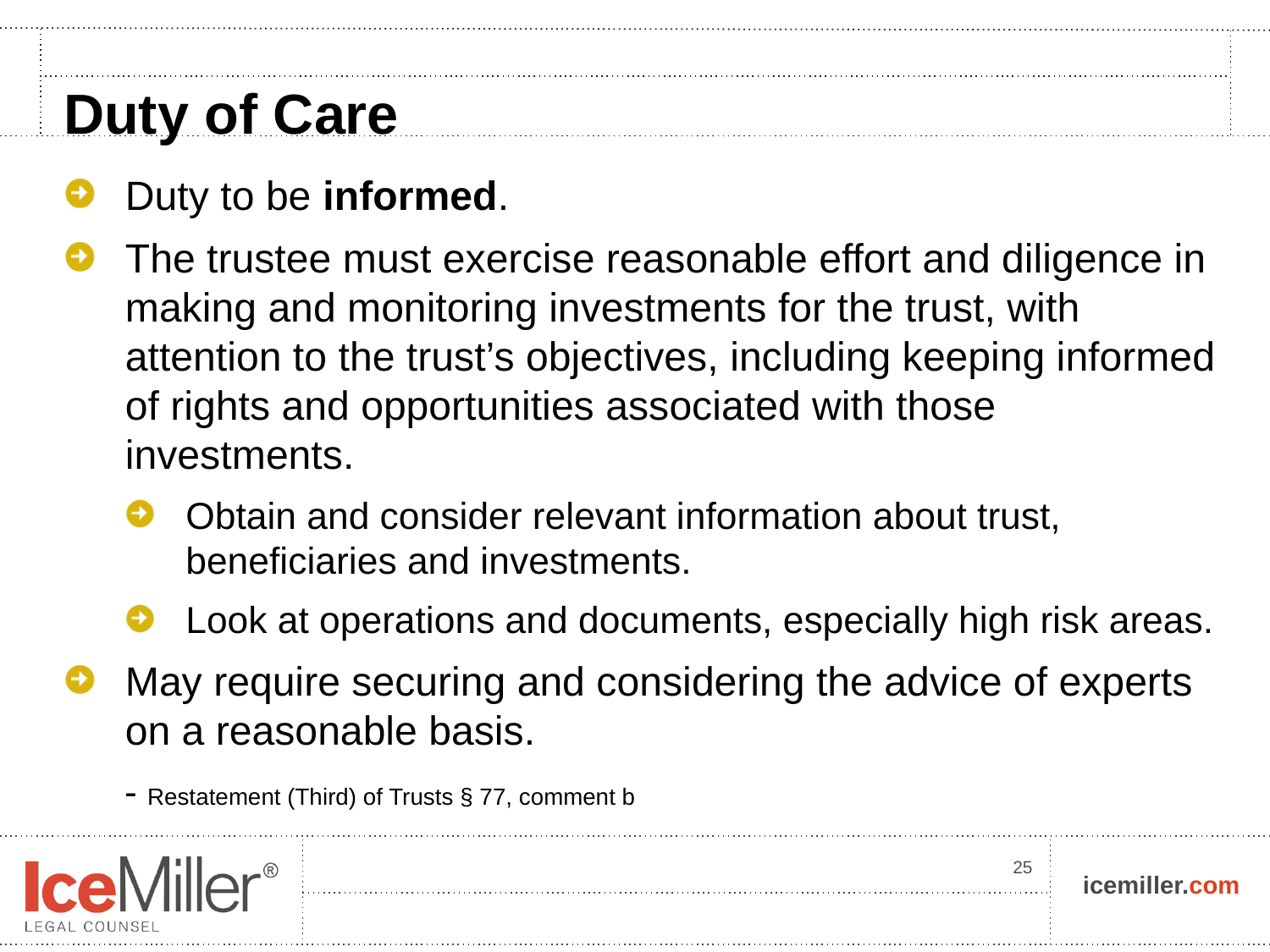

# Duty of Care
Duty to be informed.
The trustee must exercise reasonable effort and diligence in making and monitoring investments for the trust, with attention to the trust’s objectives, including keeping informed of rights and opportunities associated with those investments.
Obtain and consider relevant information about trust, beneficiaries and investments.
Look at operations and documents, especially high risk areas.
May require securing and considering the advice of experts on a reasonable basis.
- Restatement (Third) of Trusts § 77, comment b
25